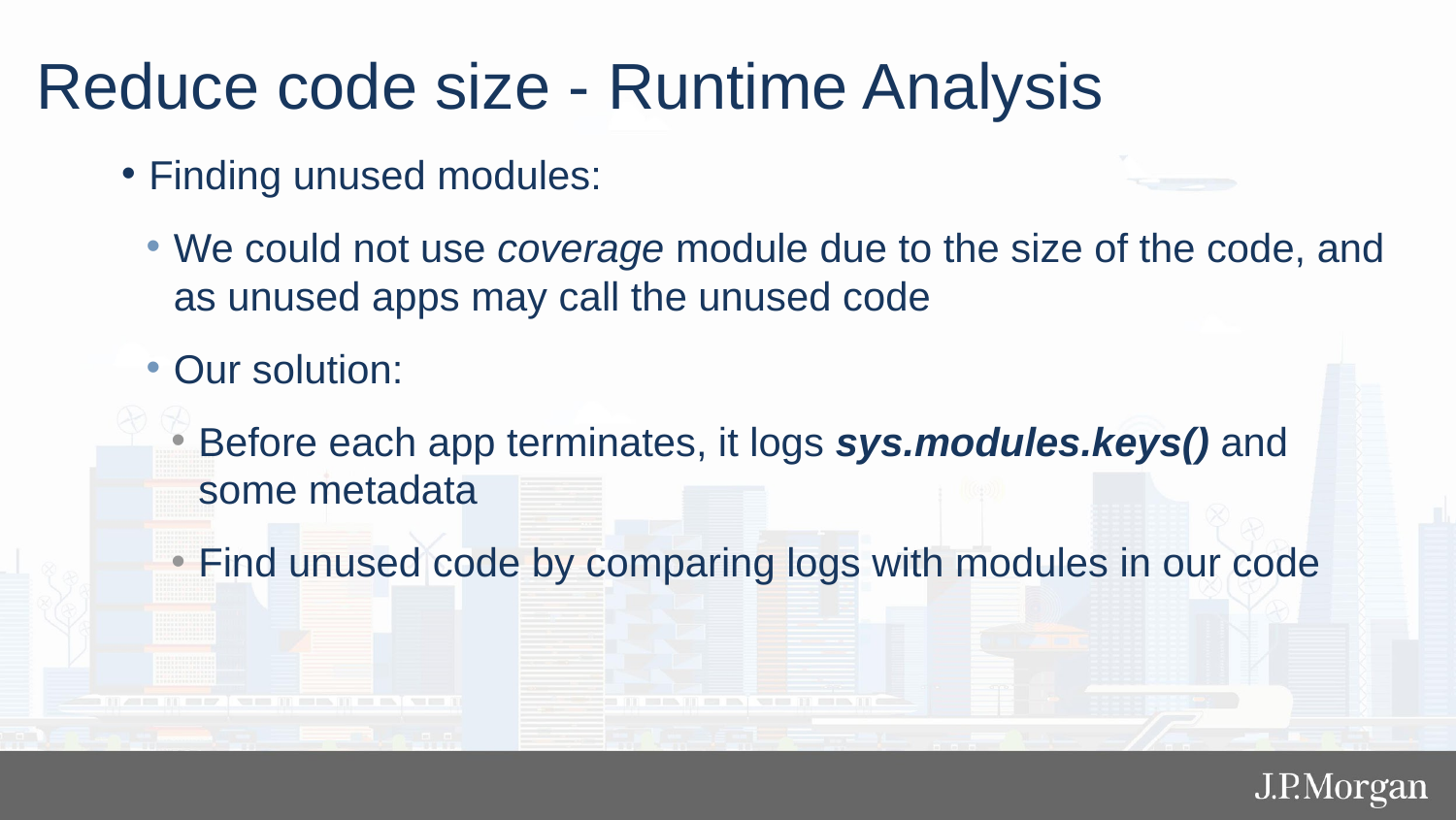

Reduce code size - Runtime Analysis
Finding unused modules:
We could not use coverage module due to the size of the code, and as unused apps may call the unused code
Our solution:
Before each app terminates, it logs sys.modules.keys() and some metadata
Find unused code by comparing logs with modules in our code